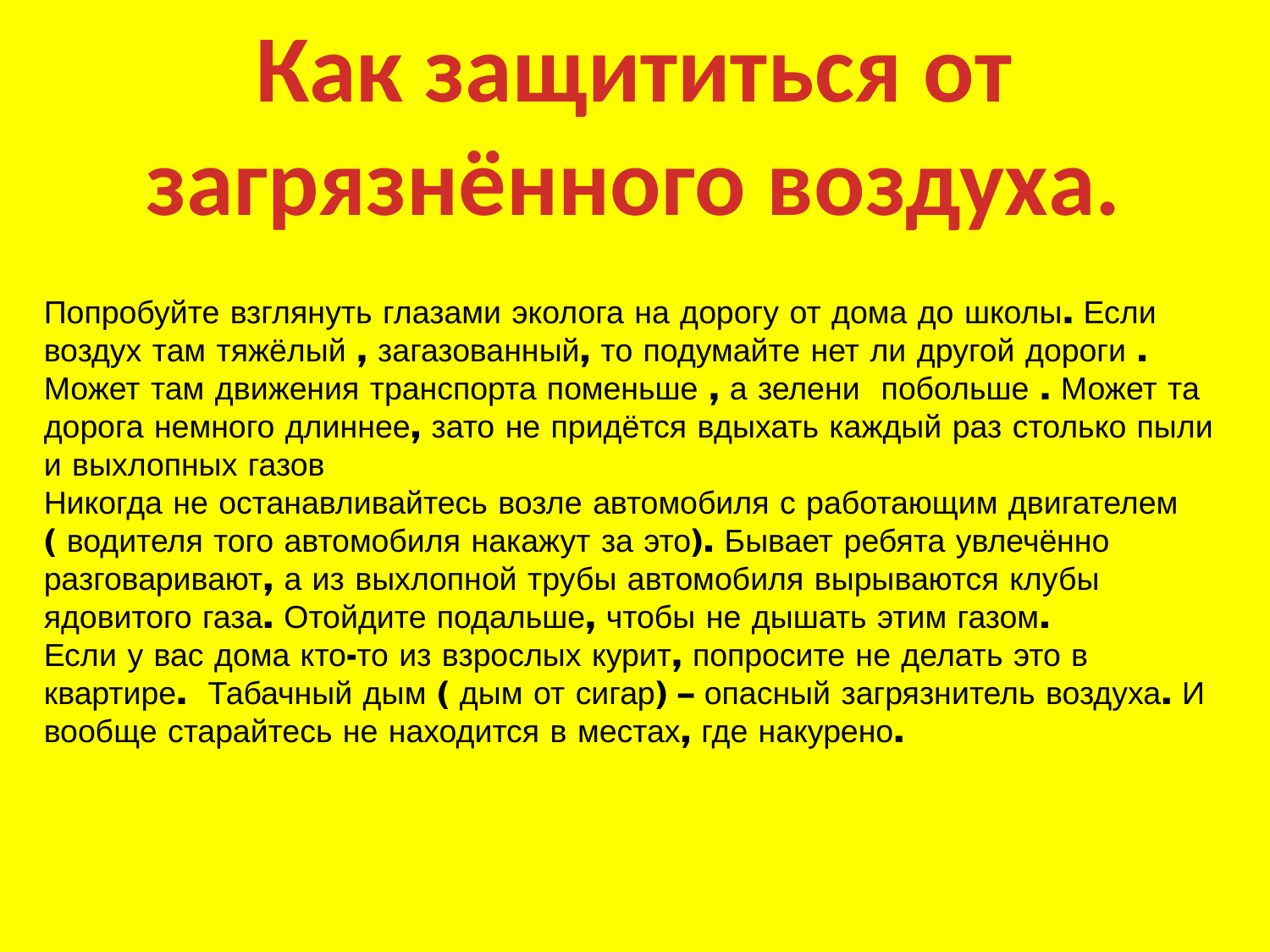

Как защититься от загрязнённого воздуха.
Попробуйте взглянуть глазами эколога на дорогу от дома до школы. Если воздух там тяжёлый , загазованный, то подумайте нет ли другой дороги . Может там движения транспорта поменьше , а зелени  побольше . Может та дорога немного длиннее, зато не придётся вдыхать каждый раз столько пыли и выхлопных газов
Никогда не останавливайтесь возле автомобиля с работающим двигателем ( водителя того автомобиля накажут за это). Бывает ребята увлечённо разговаривают, а из выхлопной трубы автомобиля вырываются клубы ядовитого газа. Отойдите подальше, чтобы не дышать этим газом.
Если у вас дома кто-то из взрослых курит, попросите не делать это в квартире.  Табачный дым ( дым от сигар) – опасный загрязнитель воздуха. И вообще старайтесь не находится в местах, где накурено.